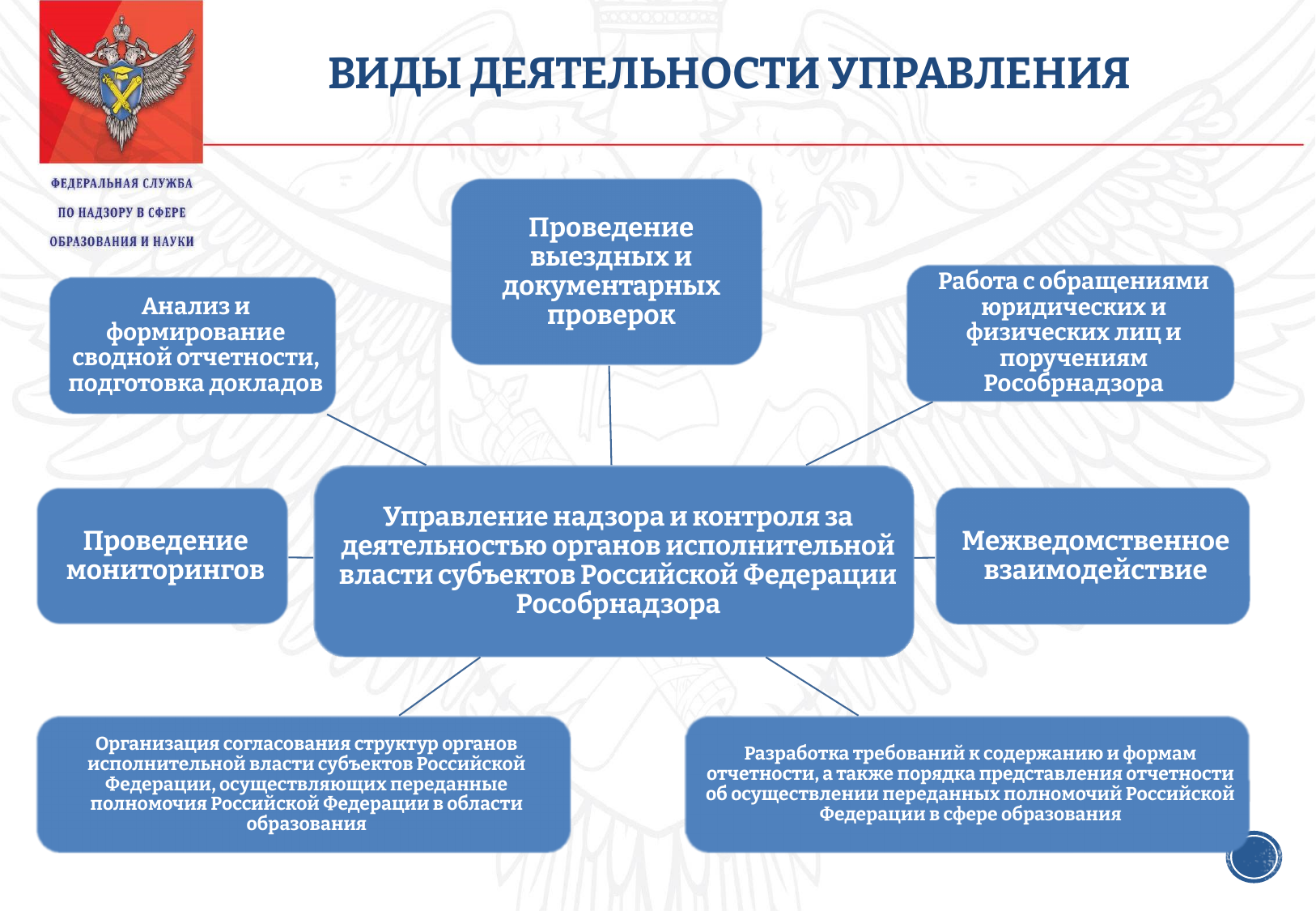

ВИДЫ деятельности управления
Управление надзора и контроля за деятельностью органов исполнительной власти субъектов Российской Федерации Рособрнадзора
Проведение выездных и документарных проверок
Межведомственное взаимодействие
Анализ и формирование сводной отчетности, подготовка докладов
Разработка требований к содержанию и формам отчетности, а также порядка представления отчетности об осуществлении переданных полномочий Российской Федерации в сфере образования
Организация согласования структур органов исполнительной власти субъектов Российской Федерации, осуществляющих переданные полномочия Российской Федерации в области образования
Проведение мониторингов
Работа с обращениями юридических и физических лиц и поручениям Рособрнадзора